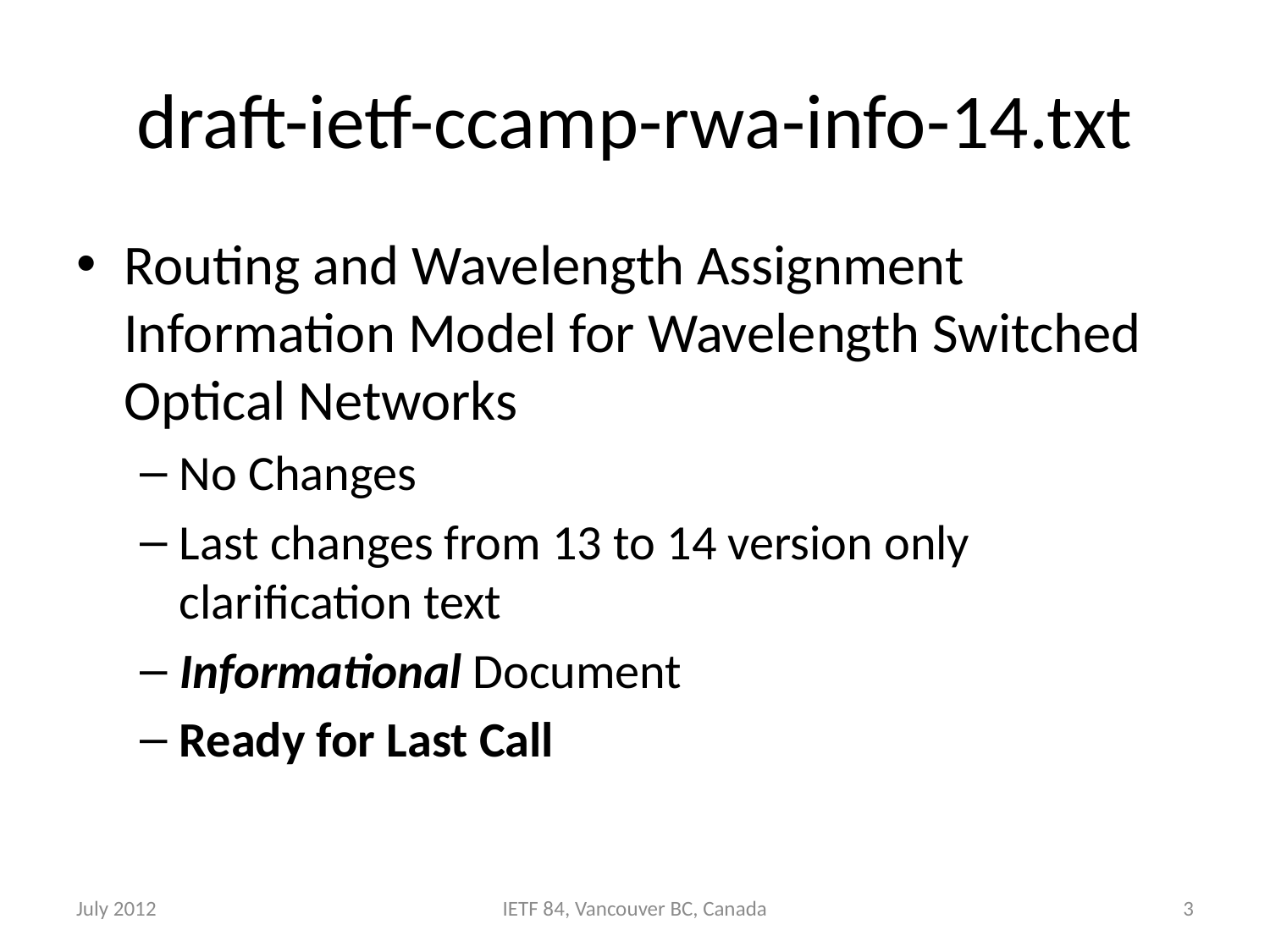

# draft-ietf-ccamp-rwa-info-14.txt
Routing and Wavelength Assignment Information Model for Wavelength Switched Optical Networks
No Changes
Last changes from 13 to 14 version only clarification text
Informational Document
Ready for Last Call
July 2012
IETF 84, Vancouver BC, Canada
3